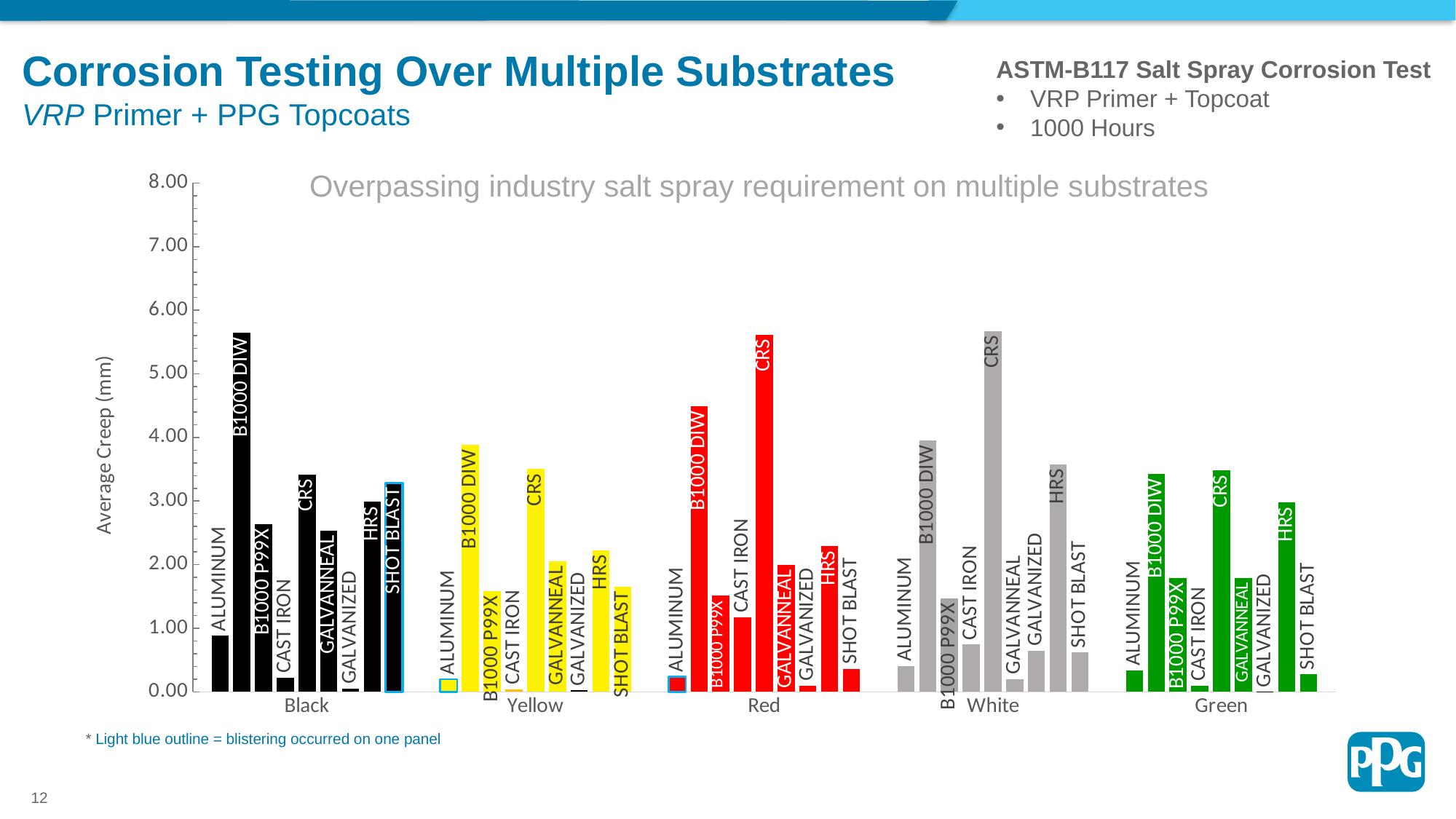

Corrosion Testing Over Multiple Substrates
VRP Primer + PPG Topcoats
ASTM-B117 Salt Spray Corrosion Test
VRP Primer + Topcoat
1000 Hours

### Chart

| Category | ALUMINUM | B1000 DIW | B1000 P99X | CAST IRON | CRS | GALVANNEAL | GALVANIZED | HRS | SHOT BLAST |
|---|---|---|---|---|---|---|---|---|---|
| Black | 0.8839285714285715 | 5.642857142857142 | 2.6360714285714284 | 0.2217857142857143 | 3.4189285714285713 | 2.5389285714285714 | 0.04892857142857143 | 2.9857142857142858 | 3.279 |
| Yellow | 0.19821428571428573 | 3.8874999999999997 | 1.5832142857142857 | 0.04321428571428576 | 3.504642857142857 | 2.051071428571429 | 0.024642857142857133 | 2.2260714285714287 | 1.6529999999999996 |
| Red | 0.24035714285714288 | 4.491785714285714 | 1.51 | 1.1742857142857142 | 5.618571428571428 | 2.0010714285714286 | 0.10000000000000003 | 2.2914285714285714 | 0.361 |
| White | 0.405 | 3.9557142857142864 | 1.4646428571428571 | 0.7457142857142858 | 5.675000000000001 | 0.20357142857142863 | 0.6503571428571427 | 3.578214285714285 | 0.6214999999999999 |
| Green | 0.33999999999999997 | 3.4292857142857143 | 1.7910714285714286 | 0.09749999999999998 | 3.4817857142857145 | 1.7914285714285711 | 0.002857142857142836 | 2.978928571428572 | 0.279 |
Overpassing industry salt spray requirement on multiple substrates
* Light blue outline = blistering occurred on one panel

12